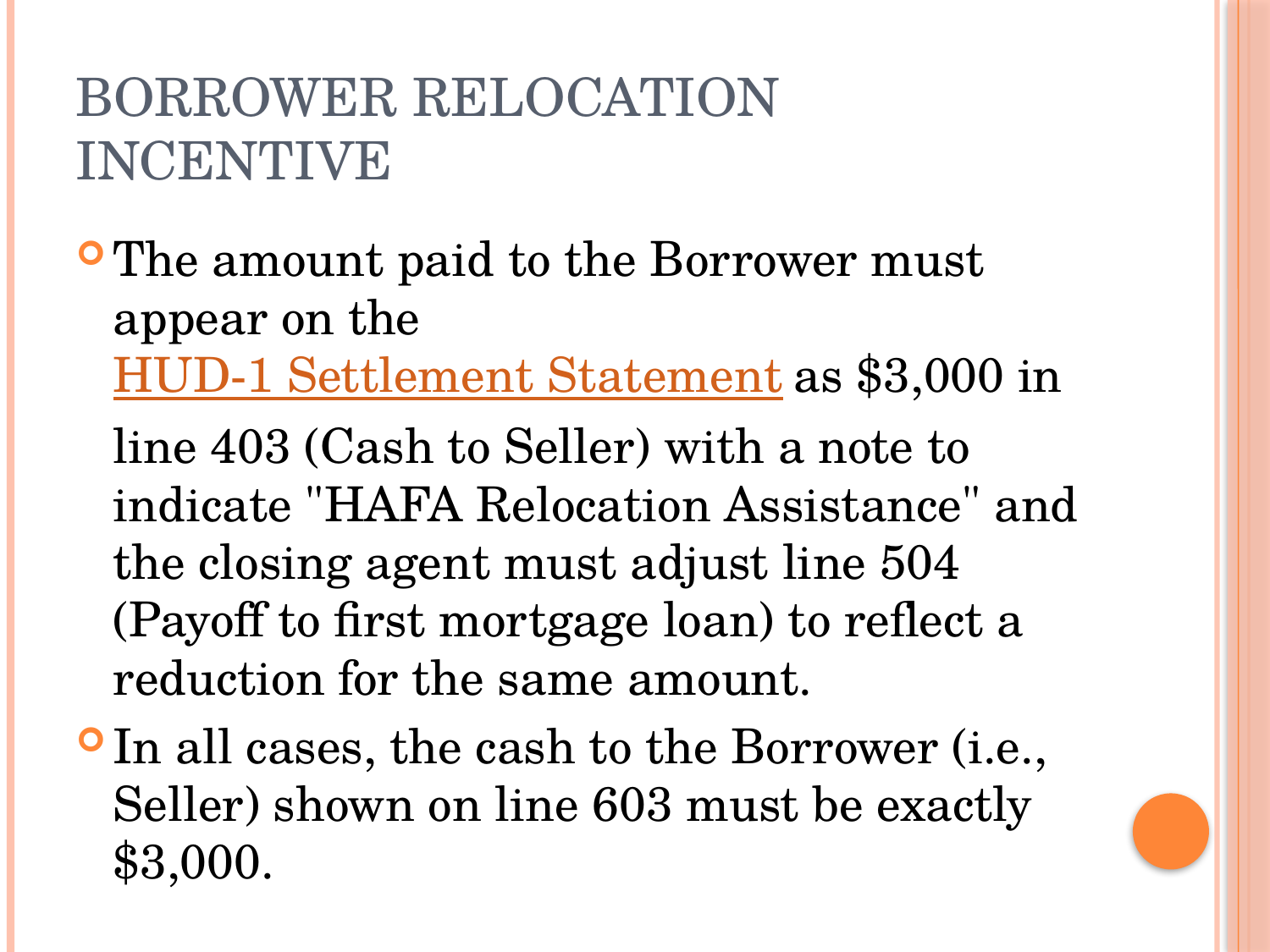

# Borrower relocation incentive
The amount paid to the Borrower must appear on the HUD-1 Settlement Statement as $3,000 in line 403 (Cash to Seller) with a note to indicate "HAFA Relocation Assistance" and the closing agent must adjust line 504 (Payoff to first mortgage loan) to reflect a reduction for the same amount.
In all cases, the cash to the Borrower (i.e., Seller) shown on line 603 must be exactly $3,000.